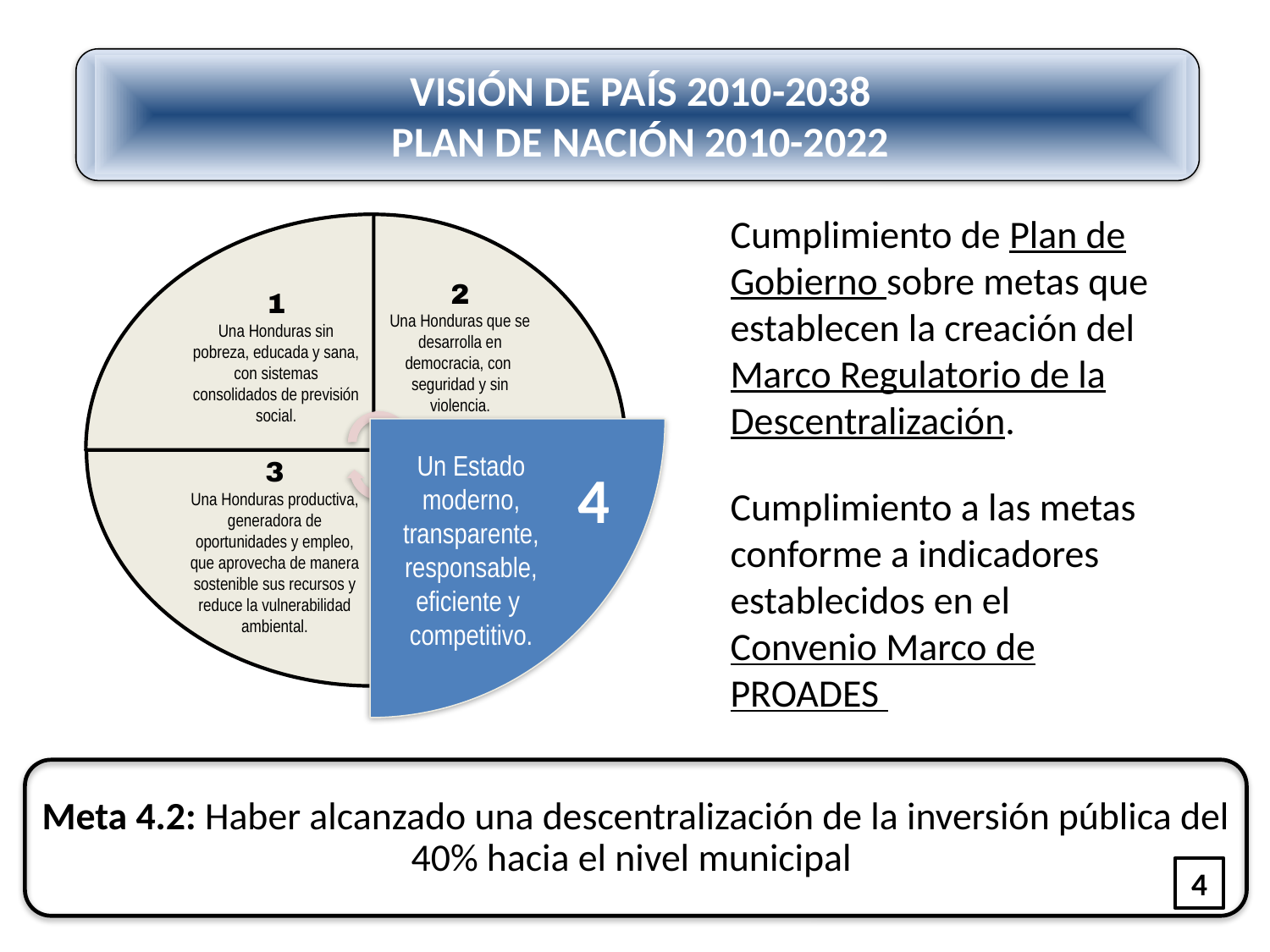

VISIÓN DE PAÍS 2010-2038
PLAN DE NACIÓN 2010-2022
Cumplimiento de Plan de Gobierno sobre metas que establecen la creación del Marco Regulatorio de la Descentralización.
1
Una Honduras sin pobreza, educada y sana, con sistemas consolidados de previsión social.

2
Una Honduras que se desarrolla en democracia, con  seguridad y sin violencia.

Un Estado moderno, transparente, responsable, eficiente y  competitivo.

3
Una Honduras productiva, generadora de oportunidades y empleo, que aprovecha de manera sostenible sus recursos y reduce la vulnerabilidad ambiental.
4
Cumplimiento a las metas conforme a indicadores  establecidos en el Convenio Marco de PROADES

Meta 4.2: Haber alcanzado una descentralización de la inversión pública del 40% hacia el nivel municipal
4